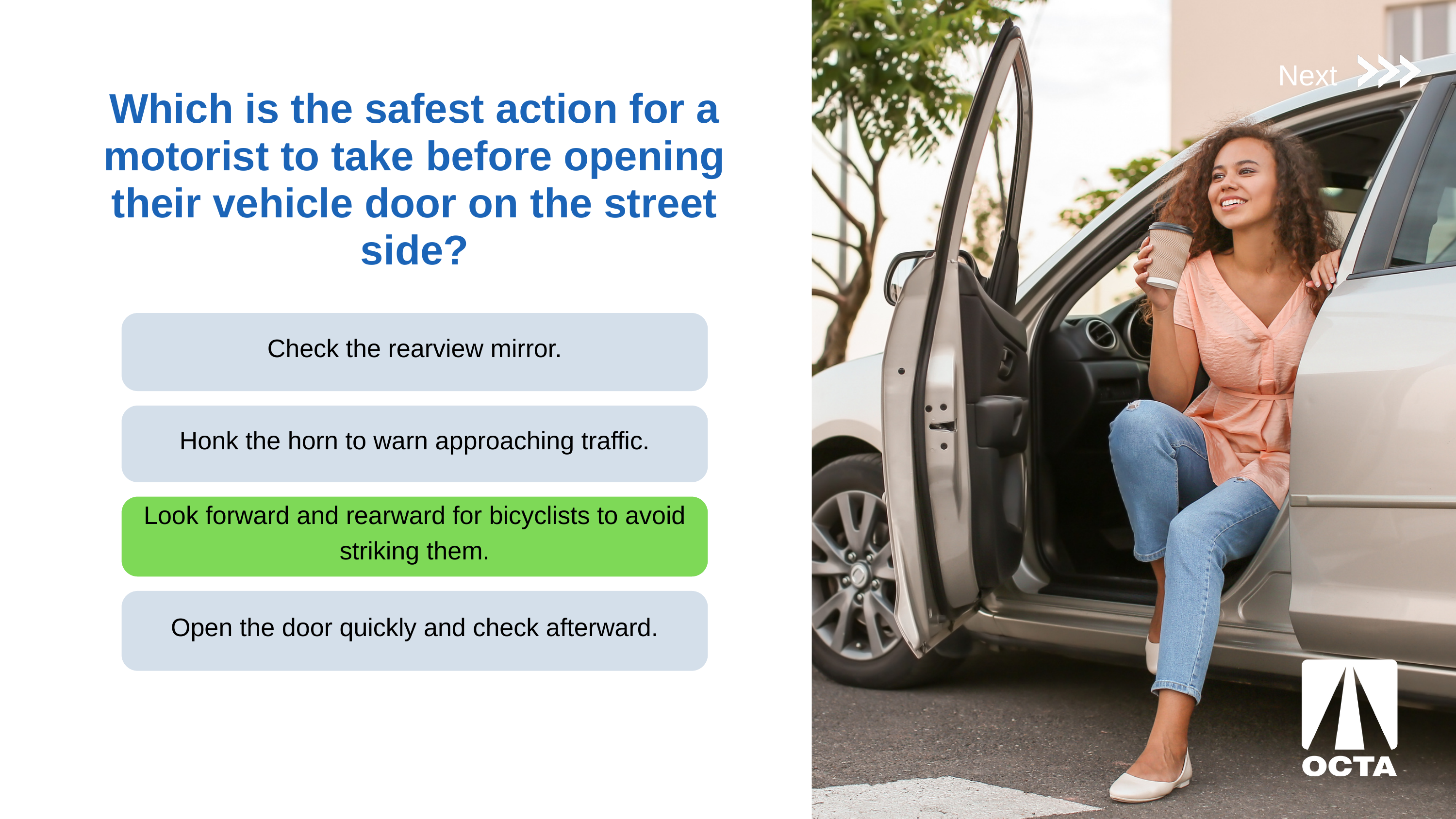

Next
Which is the safest action for a motorist to take before opening their vehicle door on the street side?

Check the rearview mirror.

Honk the horn to warn approaching traffic.

Look forward and rearward for bicyclists to avoid striking them.

Open the door quickly and check afterward.